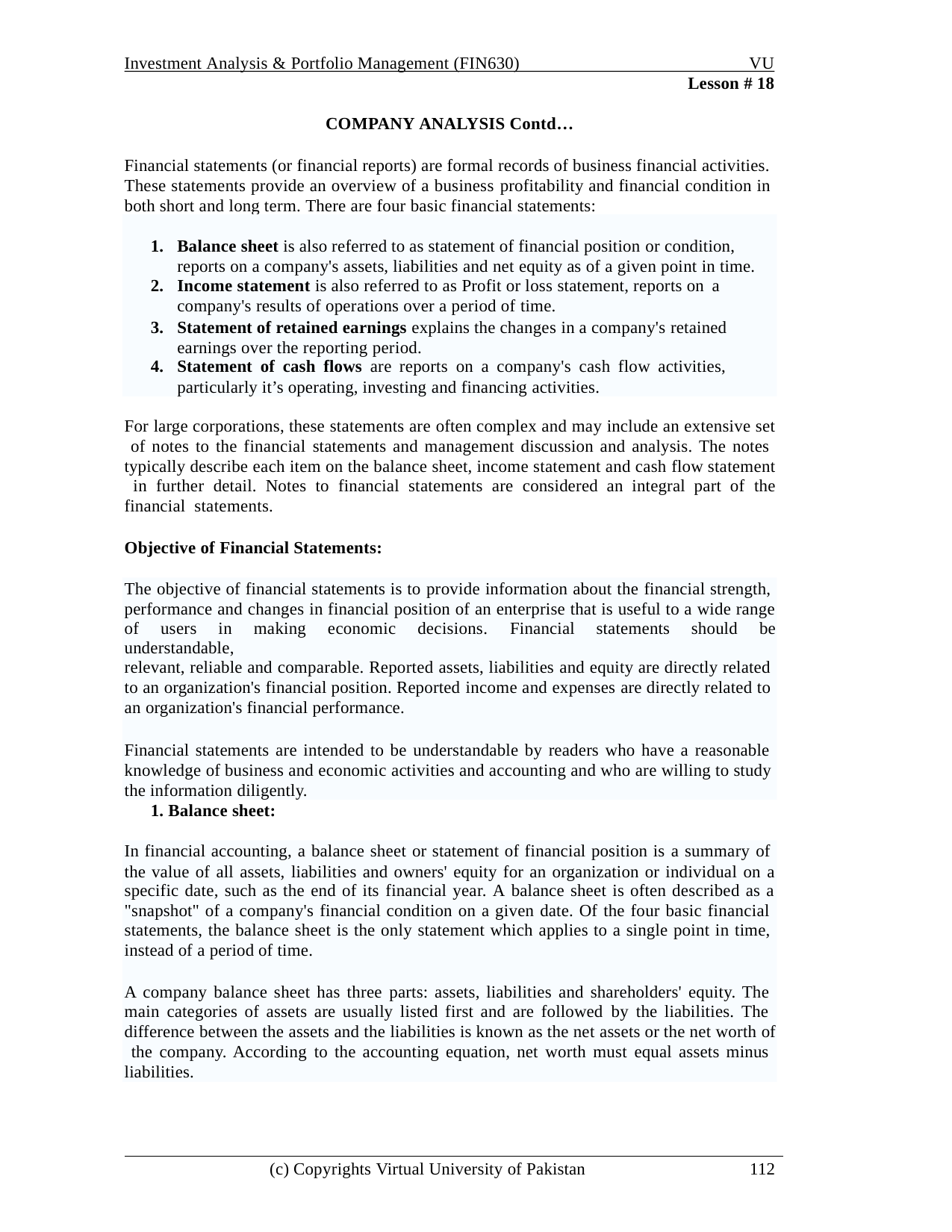

Investment Analysis & Portfolio Management (FIN630)
VU
Lesson # 18

COMPANY ANALYSIS Contd…

Financial statements (or financial reports) are formal records of business financial activities.  These statements provide an overview of a business profitability and financial condition in  both short and long term. There are four basic financial statements:

Balance sheet is also referred to as statement of financial position or condition,  reports on a company's assets, liabilities and net equity as of a given point in time.
Income statement is also referred to as Profit or loss statement, reports on a
company's results of operations over a period of time.
Statement of retained earnings explains the changes in a company's retained  earnings over the reporting period.
Statement of cash flows are reports on a company's cash flow activities,
particularly it’s operating, investing and financing activities.
For large corporations, these statements are often complex and may include an extensive set  of notes to the financial statements and management discussion and analysis. The notes  typically describe each item on the balance sheet, income statement and cash flow statement  in further detail. Notes to financial statements are considered an integral part of the financial  statements.

Objective of Financial Statements:
The objective of financial statements is to provide information about the financial strength,  performance and changes in financial position of an enterprise that is useful to a wide range
of  users  in  making  economic  decisions.  Financial  statements  should  be understandable,
relevant, reliable and comparable. Reported assets, liabilities and equity are directly related  to an organization's financial position. Reported income and expenses are directly related to  an organization's financial performance.

Financial statements are intended to be understandable by readers who have a reasonable  knowledge of business and economic activities and accounting and who are willing to study  the information diligently.
1. Balance sheet:
In financial accounting, a balance sheet or statement of financial position is a summary of  the value of all assets, liabilities and owners' equity for an organization or individual on a
specific date, such as the end of its financial year. A balance sheet is often described as a
"snapshot" of a company's financial condition on a given date. Of the four basic financial  statements, the balance sheet is the only statement which applies to a single point in time,  instead of a period of time.

A company balance sheet has three parts: assets, liabilities and shareholders' equity. The  main categories of assets are usually listed first and are followed by the liabilities. The  difference between the assets and the liabilities is known as the net assets or the net worth of  the company. According to the accounting equation, net worth must equal assets minus  liabilities.
(c) Copyrights Virtual University of Pakistan	112